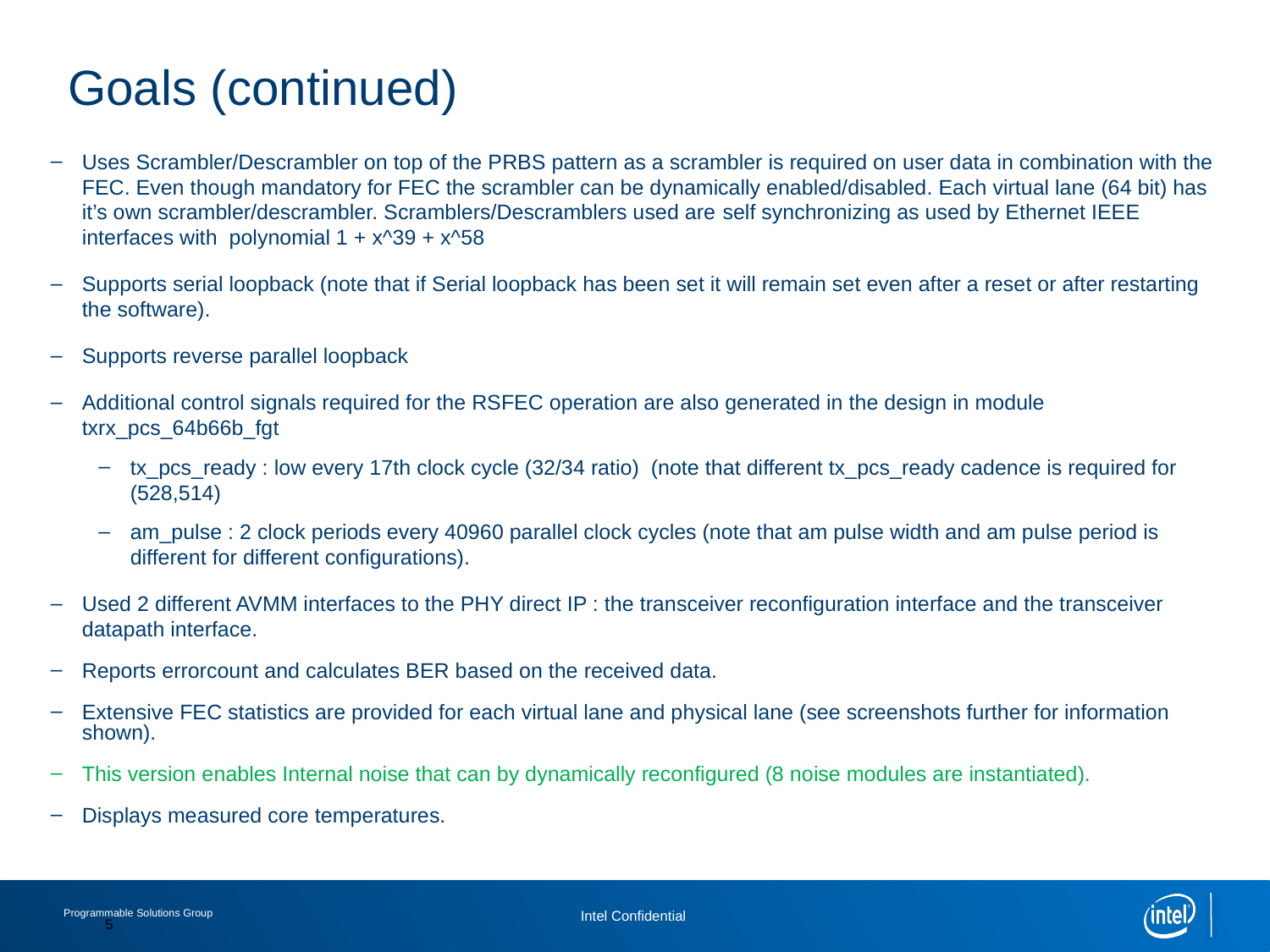

# Goals (continued)
Uses Scrambler/Descrambler on top of the PRBS pattern as a scrambler is required on user data in combination with the FEC. Even though mandatory for FEC the scrambler can be dynamically enabled/disabled. Each virtual lane (64 bit) has it’s own scrambler/descrambler. Scramblers/Descramblers used are self synchronizing as used by Ethernet IEEE interfaces with  polynomial 1 + x^39 + x^58
Supports serial loopback (note that if Serial loopback has been set it will remain set even after a reset or after restarting the software).
Supports reverse parallel loopback
Additional control signals required for the RSFEC operation are also generated in the design in module txrx_pcs_64b66b_fgt
tx_pcs_ready : low every 17th clock cycle (32/34 ratio)  (note that different tx_pcs_ready cadence is required for (528,514)
am_pulse : 2 clock periods every 40960 parallel clock cycles (note that am pulse width and am pulse period is different for different configurations).
Used 2 different AVMM interfaces to the PHY direct IP : the transceiver reconfiguration interface and the transceiver datapath interface.
Reports errorcount and calculates BER based on the received data.
Extensive FEC statistics are provided for each virtual lane and physical lane (see screenshots further for information shown).
This version enables Internal noise that can by dynamically reconfigured (8 noise modules are instantiated).
Displays measured core temperatures.

5